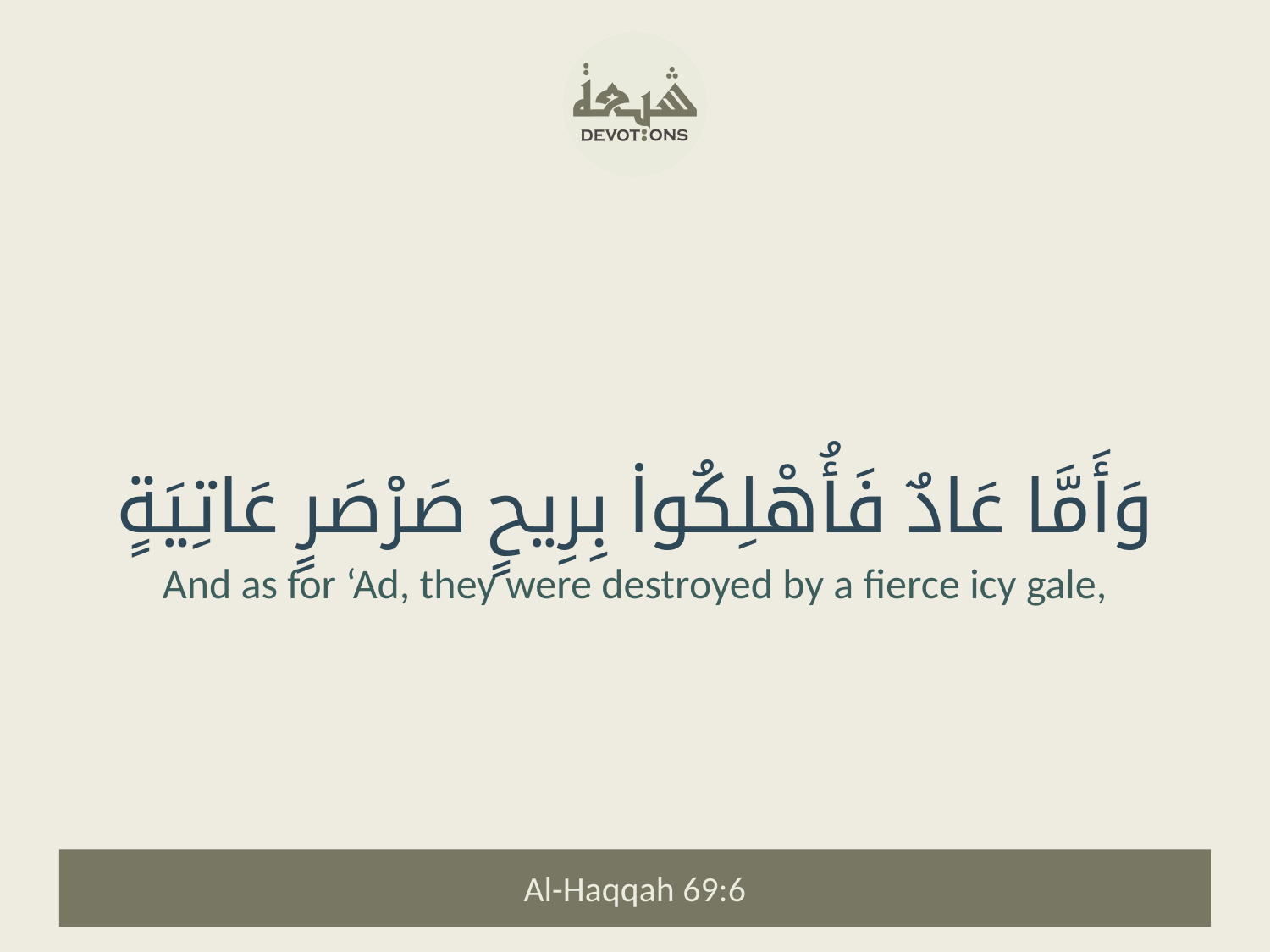

وَأَمَّا عَادٌ فَأُهْلِكُوا۟ بِرِيحٍ صَرْصَرٍ عَاتِيَةٍ
And as for ‘Ad, they were destroyed by a fierce icy gale,
Al-Haqqah 69:6